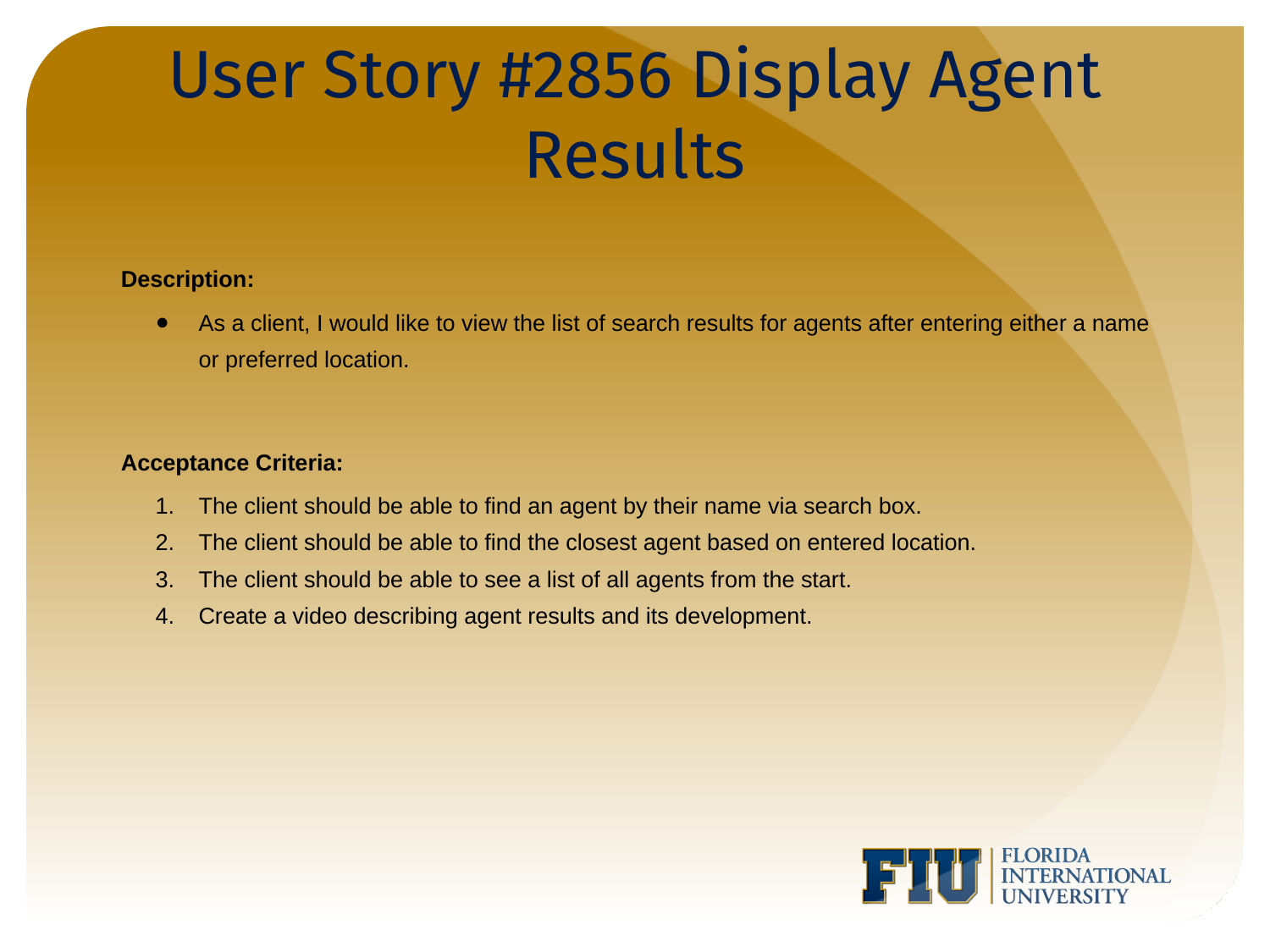

# User Story #2856 Display Agent Results
Description:
As a client, I would like to view the list of search results for agents after entering either a name or preferred location.

Acceptance Criteria:
The client should be able to find an agent by their name via search box.
The client should be able to find the closest agent based on entered location.
The client should be able to see a list of all agents from the start.
Create a video describing agent results and its development.